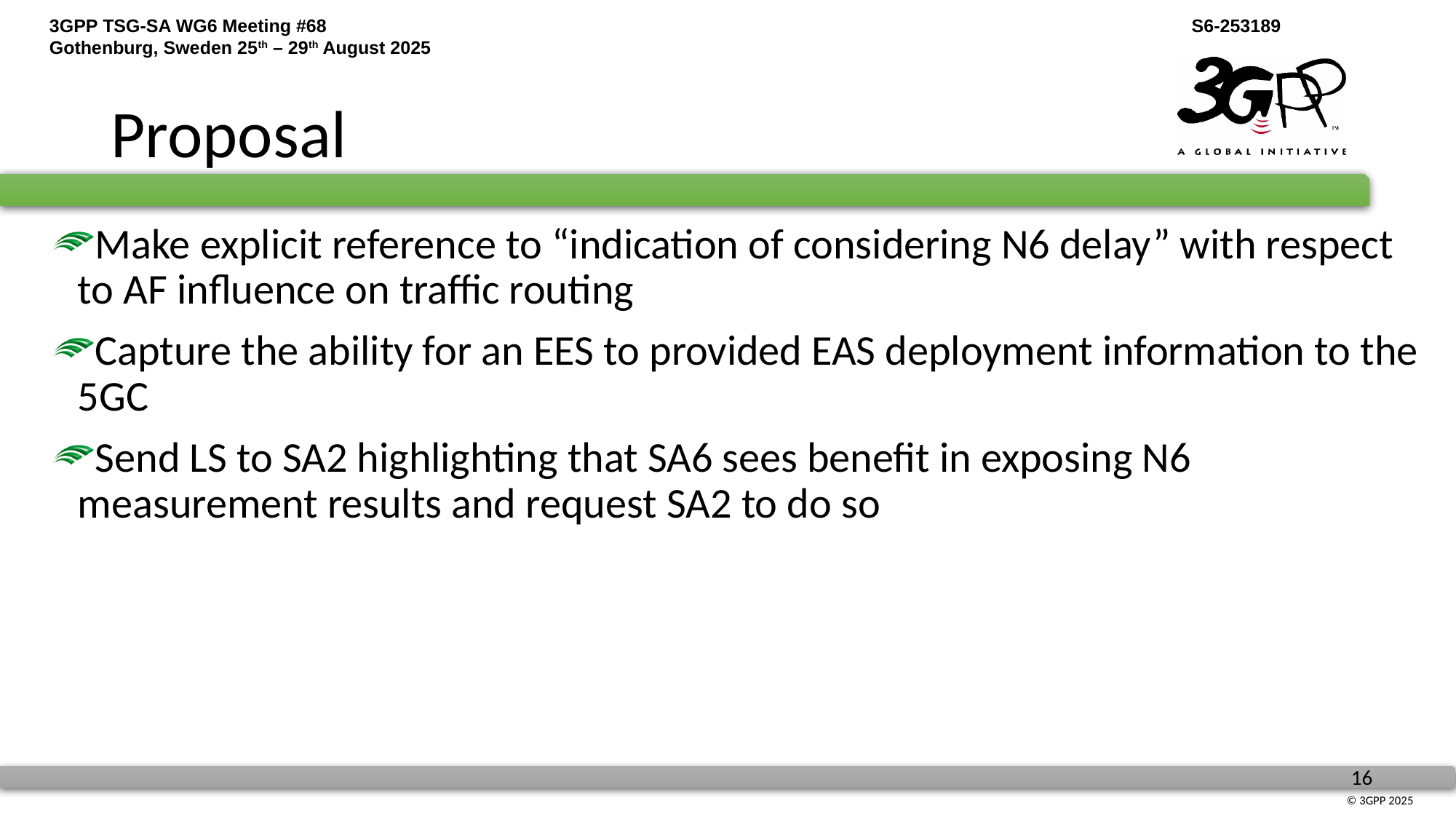

# Proposal
Make explicit reference to “indication of considering N6 delay” with respect to AF influence on traffic routing
Capture the ability for an EES to provided EAS deployment information to the 5GC
Send LS to SA2 highlighting that SA6 sees benefit in exposing N6 measurement results and request SA2 to do so